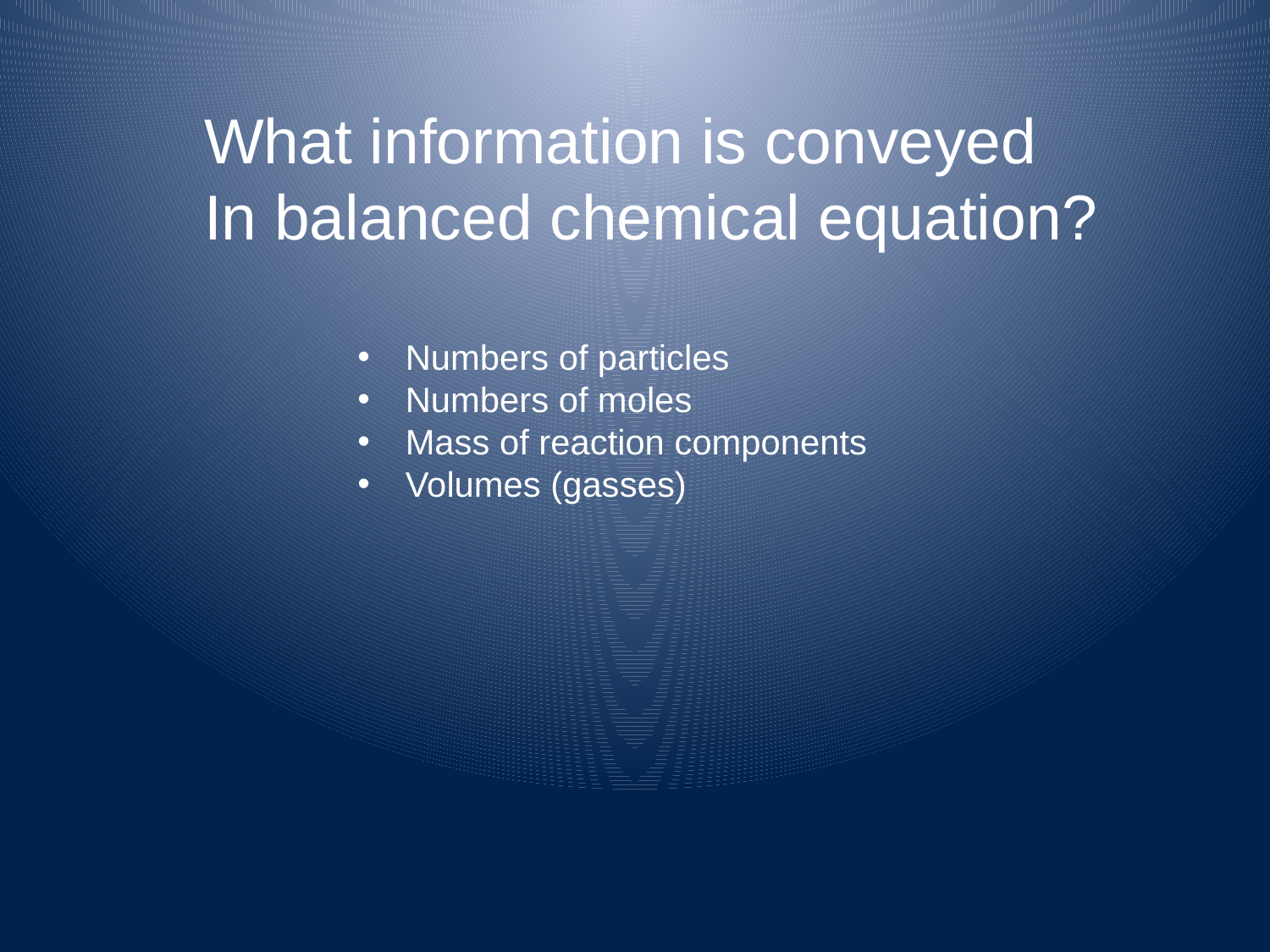

What information is conveyed
In balanced chemical equation?
Numbers of particles
Numbers of moles
Mass of reaction components
Volumes (gasses)